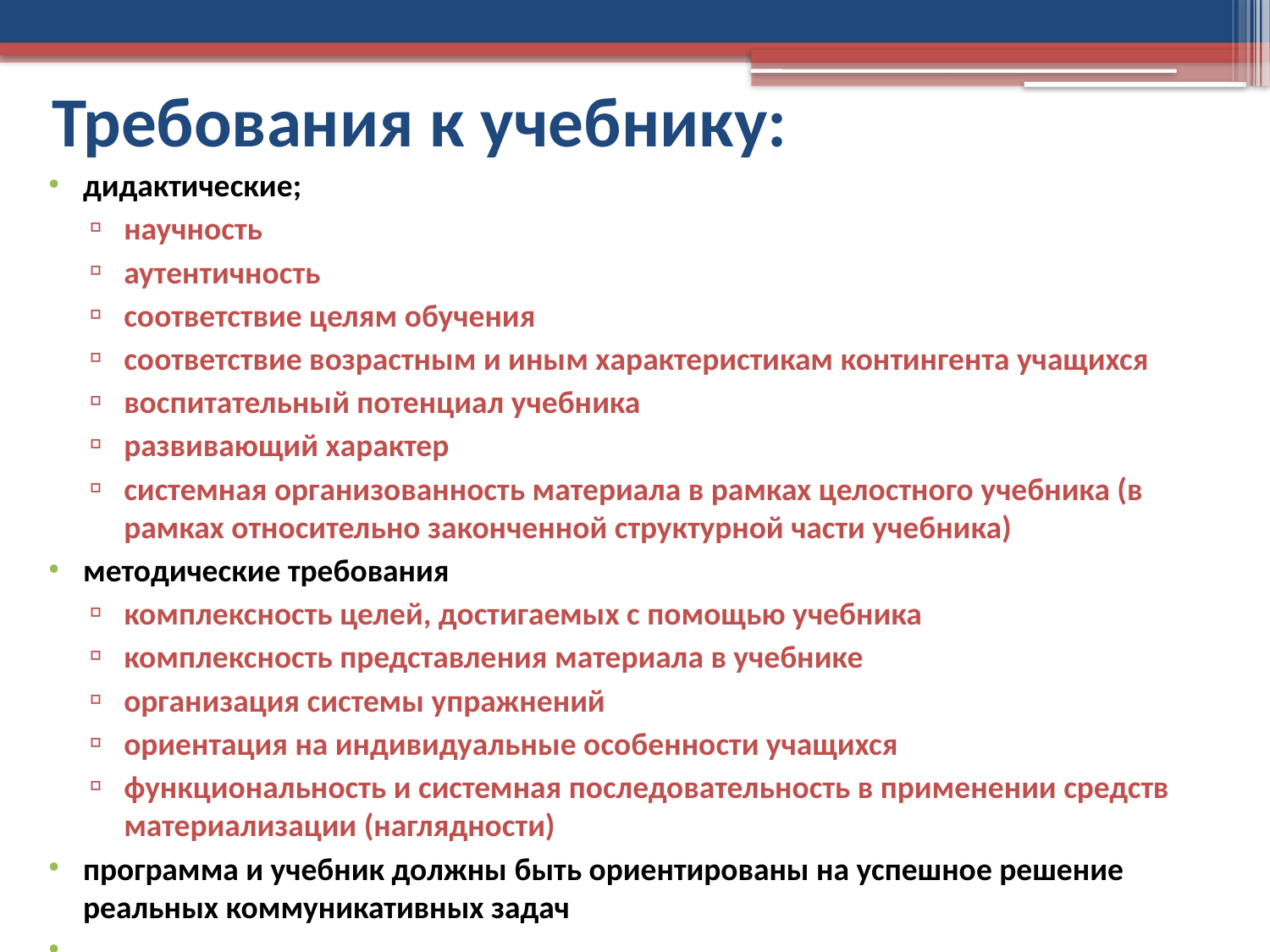

# Требования к учебнику:
дидактические;
научность
аутентичность
соответствие целям обучения
соответствие возрастным и иным характеристикам контингента учащихся
воспитательный потенциал учебника
развивающий характер
системная организованность материала в рамках целостного учебника (в рамках относительно законченной структурной части учебника)
методические требования
комплексность целей, достигаемых с помощью учебника
комплексность представления материала в учебнике
организация системы упражнений
ориентация на индивидуальные особенности учащихся
функциональность и системная последовательность в применении средств материализации (наглядности)
программа и учебник должны быть ориентированы на успешное решение реальных коммуникативных задач